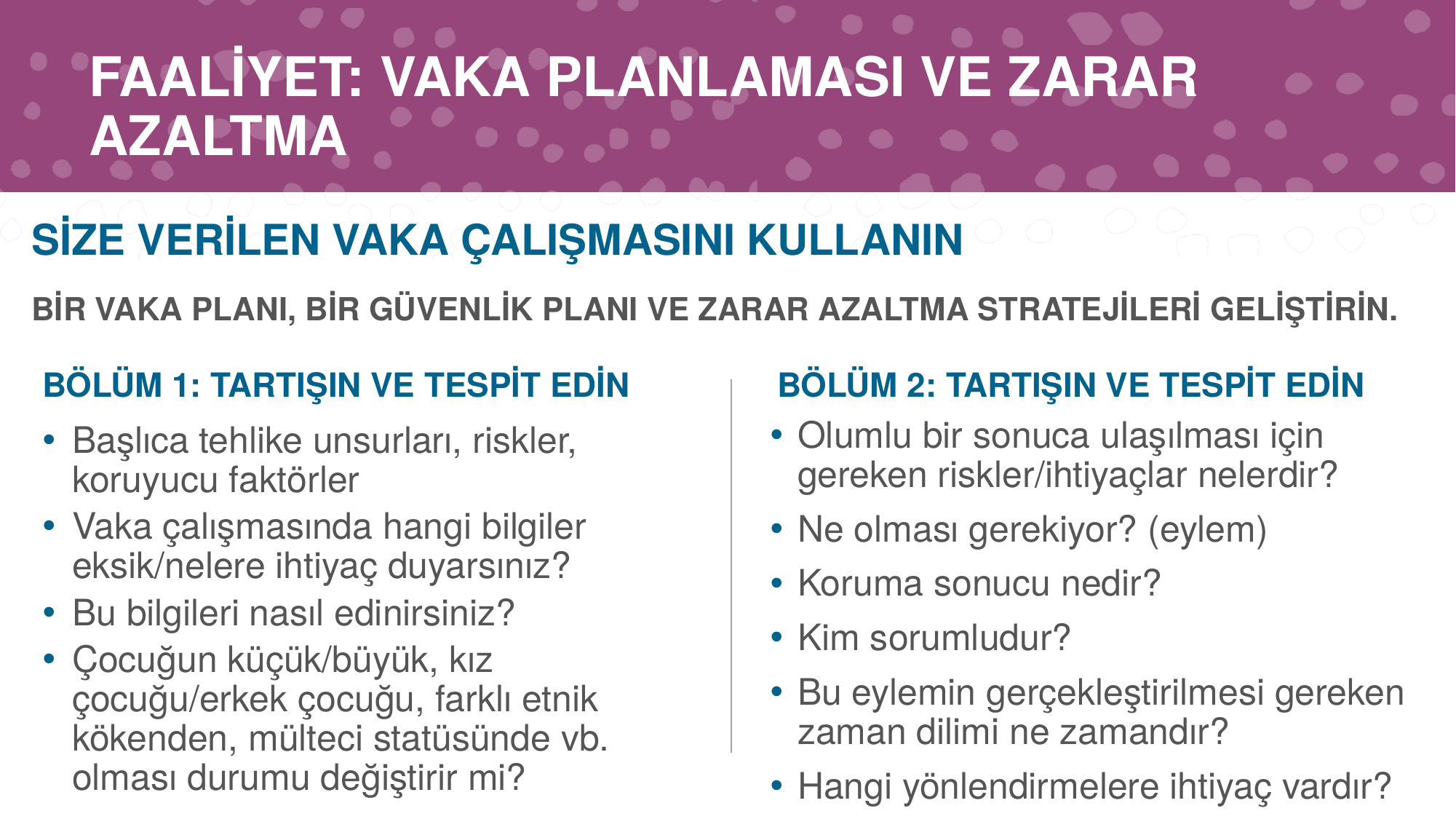

# FAALİYET: VAKA PLANLAMASI VE ZARAR AZALTMA
SİZE VERİLEN VAKA ÇALIŞMASINI KULLANIN
BİR VAKA PLANI, BİR GÜVENLİK PLANI VE ZARAR AZALTMA STRATEJİLERİ GELİŞTİRİN.
BÖLÜM 1: TARTIŞIN VE TESPİT EDİN
BÖLÜM 2: TARTIŞIN VE TESPİT EDİN
Olumlu bir sonuca ulaşılması için gereken riskler/ihtiyaçlar nelerdir?
Ne olması gerekiyor? (eylem)
Koruma sonucu nedir?
Kim sorumludur?
Bu eylemin gerçekleştirilmesi gereken zaman dilimi ne zamandır?
Hangi yönlendirmelere ihtiyaç vardır?
Başlıca tehlike unsurları, riskler, koruyucu faktörler
Vaka çalışmasında hangi bilgiler eksik/nelere ihtiyaç duyarsınız?
Bu bilgileri nasıl edinirsiniz?
Çocuğun küçük/büyük, kız çocuğu/erkek çocuğu, farklı etnik kökenden, mülteci statüsünde vb. olması durumu değiştirir mi?